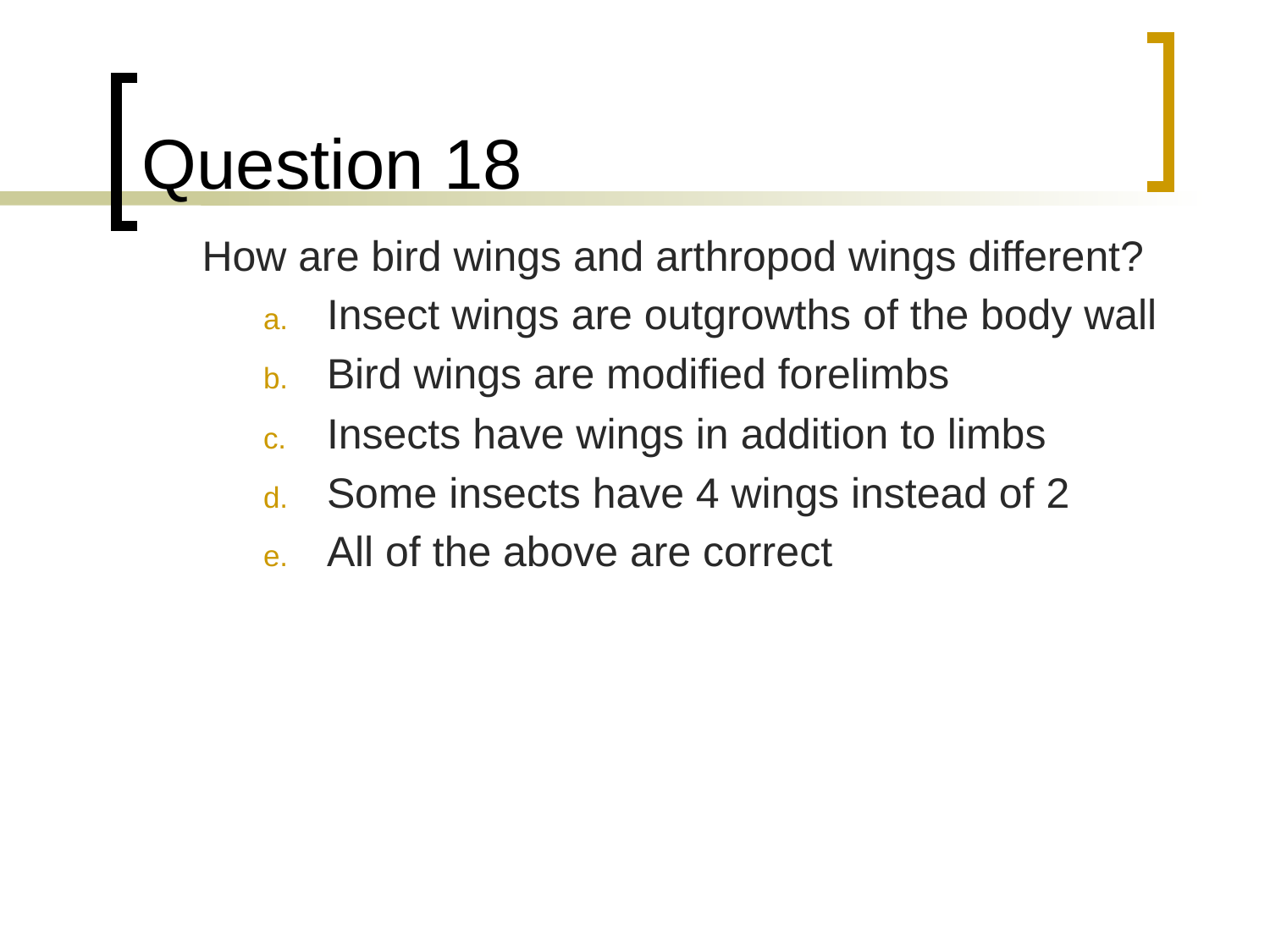

# Question 18
	How are bird wings and arthropod wings different?
Insect wings are outgrowths of the body wall
Bird wings are modified forelimbs
Insects have wings in addition to limbs
Some insects have 4 wings instead of 2
All of the above are correct